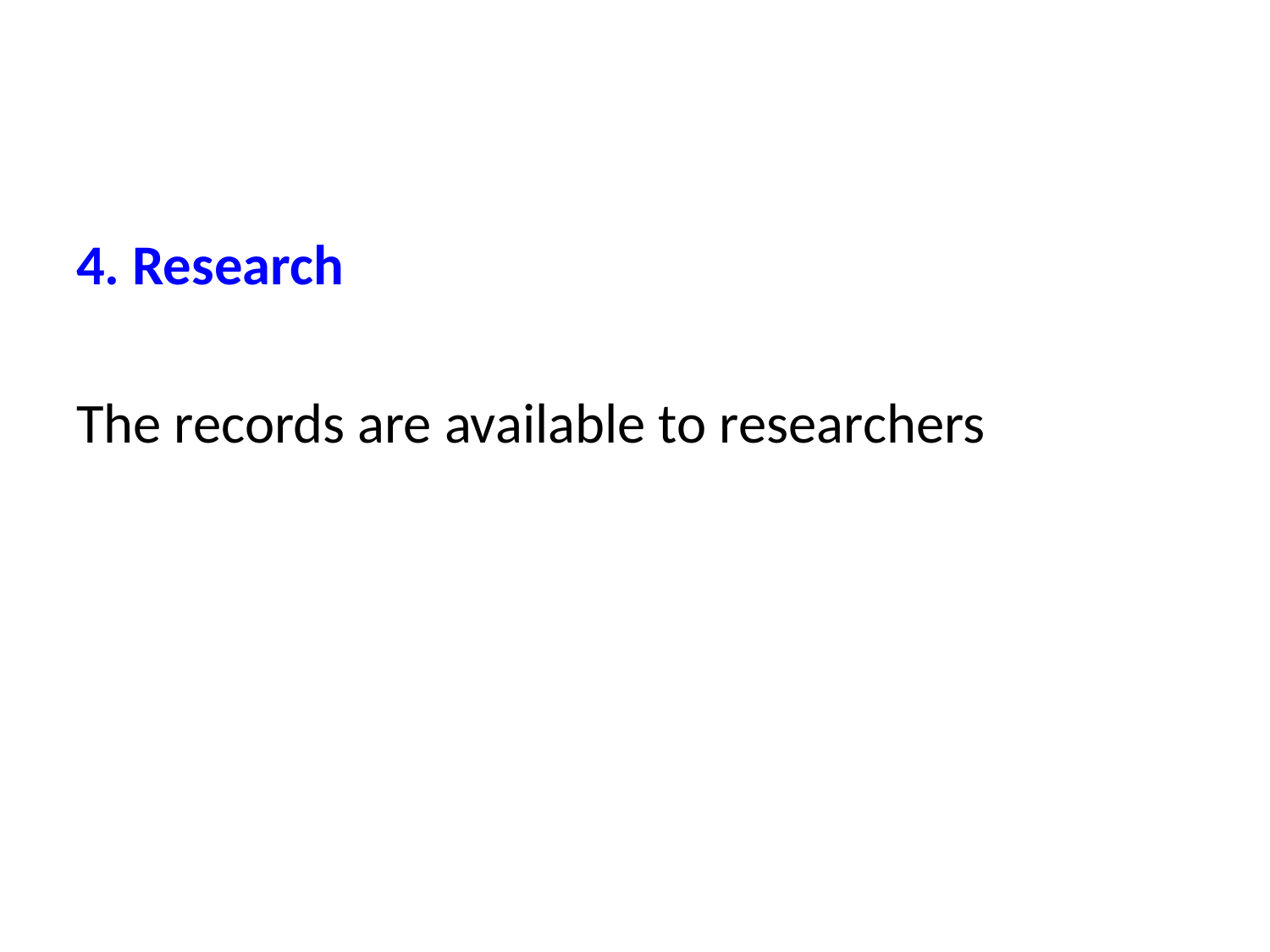

4. Research

The records are available to researchers